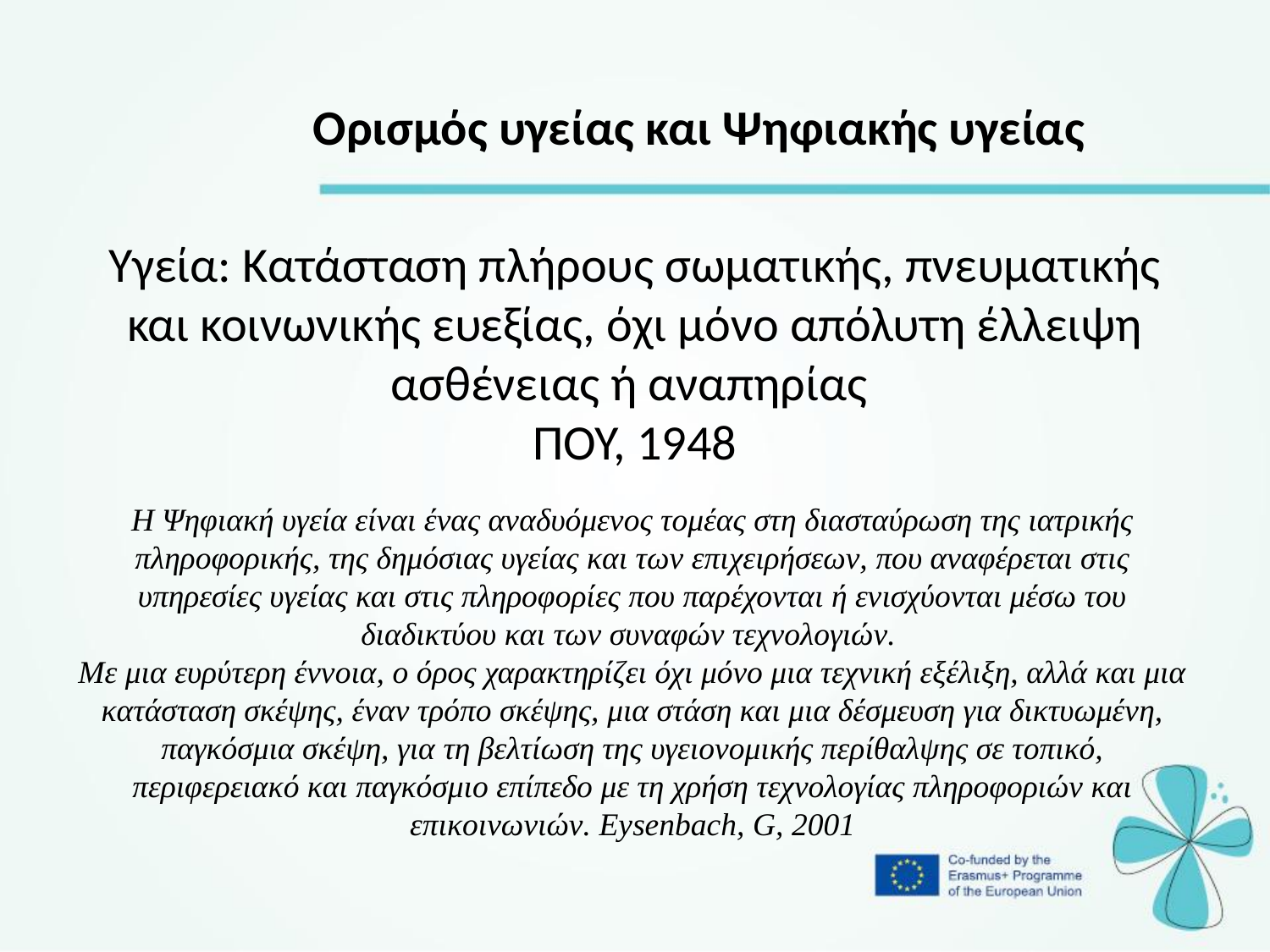

Ορισμός υγείας και Ψηφιακής υγείας
Υγεία: Κατάσταση πλήρους σωματικής, πνευματικής και κοινωνικής ευεξίας, όχι μόνο απόλυτη έλλειψη ασθένειας ή αναπηρίας
ΠΟΥ, 1948
Η Ψηφιακή υγεία είναι ένας αναδυόμενος τομέας στη διασταύρωση της ιατρικής πληροφορικής, της δημόσιας υγείας και των επιχειρήσεων, που αναφέρεται στις υπηρεσίες υγείας και στις πληροφορίες που παρέχονται ή ενισχύονται μέσω του διαδικτύου και των συναφών τεχνολογιών.
Με μια ευρύτερη έννοια, ο όρος χαρακτηρίζει όχι μόνο μια τεχνική εξέλιξη, αλλά και μια κατάσταση σκέψης, έναν τρόπο σκέψης, μια στάση και μια δέσμευση για δικτυωμένη, παγκόσμια σκέψη, για τη βελτίωση της υγειονομικής περίθαλψης σε τοπικό, περιφερειακό και παγκόσμιο επίπεδο με τη χρήση τεχνολογίας πληροφοριών και επικοινωνιών. Eysenbach, G, 2001